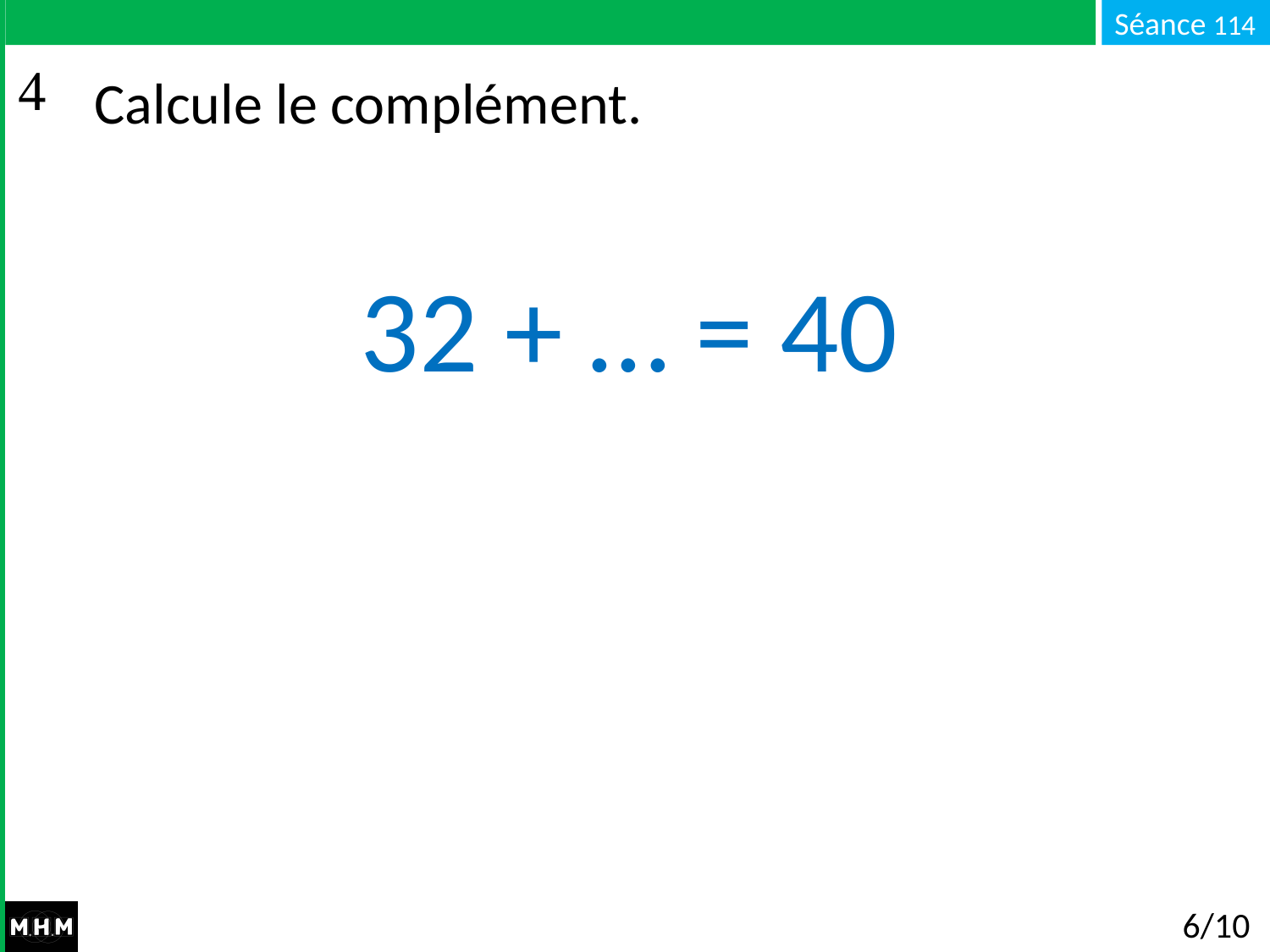

# Calcule le complément.
32 + … = 40
6/10